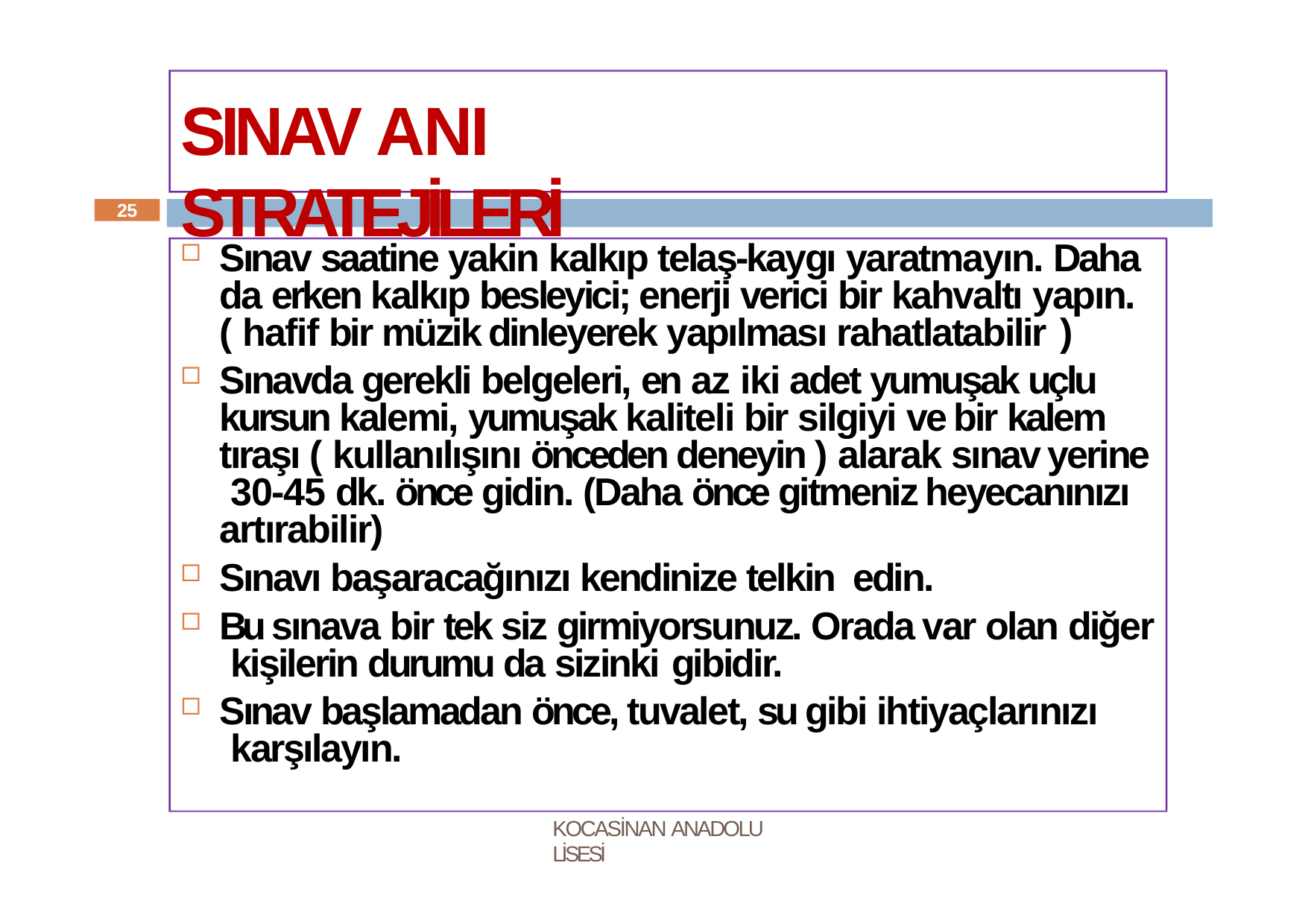

# SINAV ANI STRATEJİLERİ
25
Sınav saatine yakin kalkıp telaş-kaygı yaratmayın. Daha  da erken kalkıp besleyici; enerji verici bir kahvaltı yapın.  ( hafif bir müzik dinleyerek yapılması rahatlatabilir )
Sınavda gerekli belgeleri, en az iki adet yumuşak uçlu  kursun kalemi, yumuşak kaliteli bir silgiyi ve bir kalem  tıraşı ( kullanılışını önceden deneyin ) alarak sınav yerine  30-45 dk. önce gidin. (Daha önce gitmeniz heyecanınızı  artırabilir)
Sınavı başaracağınızı kendinize telkin edin.
Bu sınava bir tek siz girmiyorsunuz. Orada var olan diğer  kişilerin durumu da sizinki gibidir.
Sınav başlamadan önce, tuvalet, su gibi ihtiyaçlarınızı  karşılayın.

KOCASİNAN ANADOLU LİSESİ